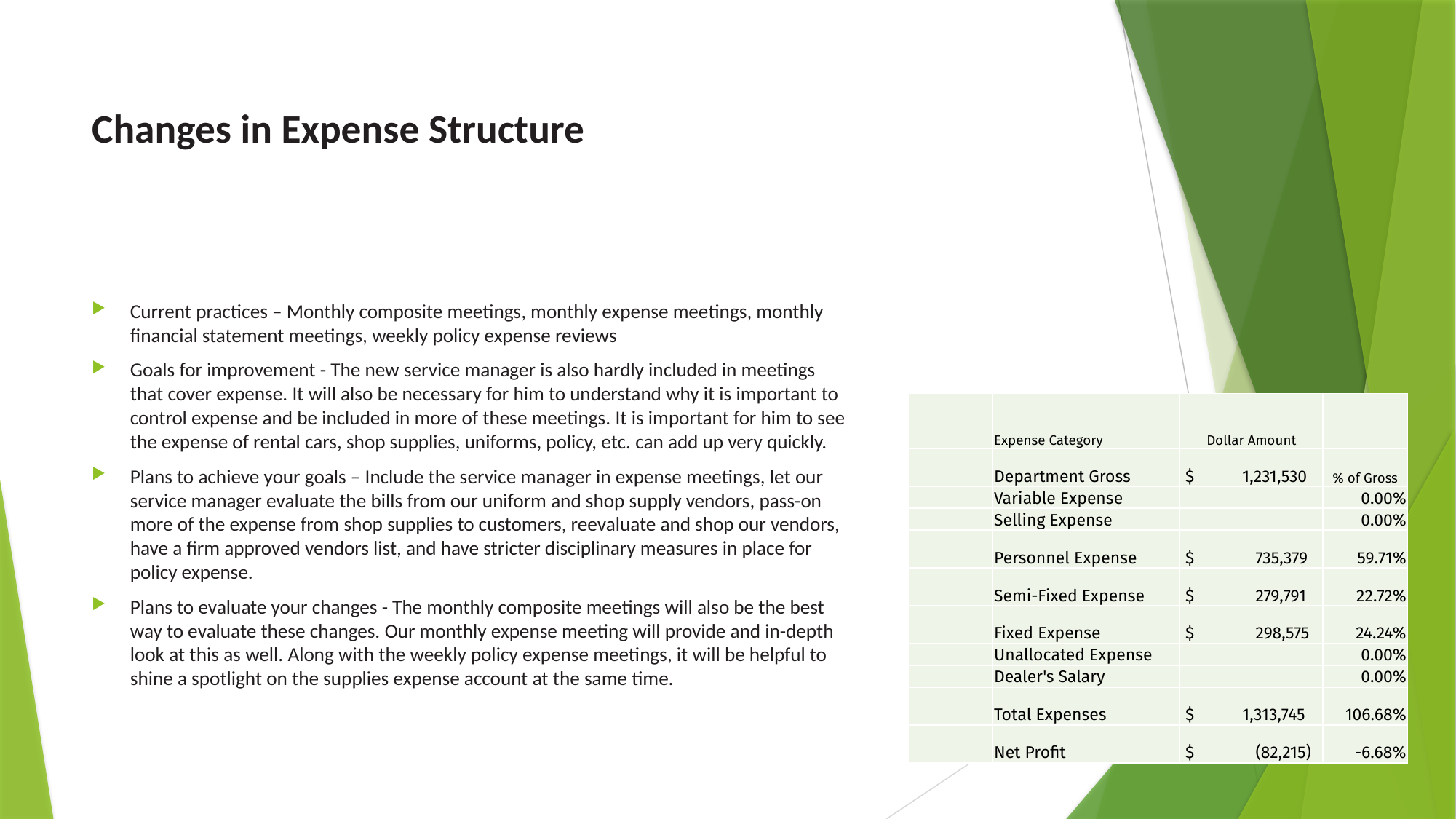

# Changes in Expense Structure

Current practices – Monthly composite meetings, monthly expense meetings, monthly financial statement meetings, weekly policy expense reviews
Goals for improvement - The new service manager is also hardly included in meetings that cover expense. It will also be necessary for him to understand why it is important to control expense and be included in more of these meetings. It is important for him to see the expense of rental cars, shop supplies, uniforms, policy, etc. can add up very quickly.
Plans to achieve your goals – Include the service manager in expense meetings, let our service manager evaluate the bills from our uniform and shop supply vendors, pass-on more of the expense from shop supplies to customers, reevaluate and shop our vendors, have a firm approved vendors list, and have stricter disciplinary measures in place for policy expense.
Plans to evaluate your changes - The monthly composite meetings will also be the best way to evaluate these changes. Our monthly expense meeting will provide and in-depth look at this as well. Along with the weekly policy expense meetings, it will be helpful to shine a spotlight on the supplies expense account at the same time.

|  | Expense Category | Dollar Amount |  |
| --- | --- | --- | --- |
|  | Department Gross | $ 1,231,530 | % of Gross |
|  | Variable Expense |  | 0.00% |
|  | Selling Expense |  | 0.00% |
|  | Personnel Expense | $ 735,379 | 59.71% |
|  | Semi-Fixed Expense | $ 279,791 | 22.72% |
|  | Fixed Expense | $ 298,575 | 24.24% |
|  | Unallocated Expense |  | 0.00% |
|  | Dealer's Salary |  | 0.00% |
|  | Total Expenses | $ 1,313,745 | 106.68% |
|  | Net Profit | $ (82,215) | -6.68% |